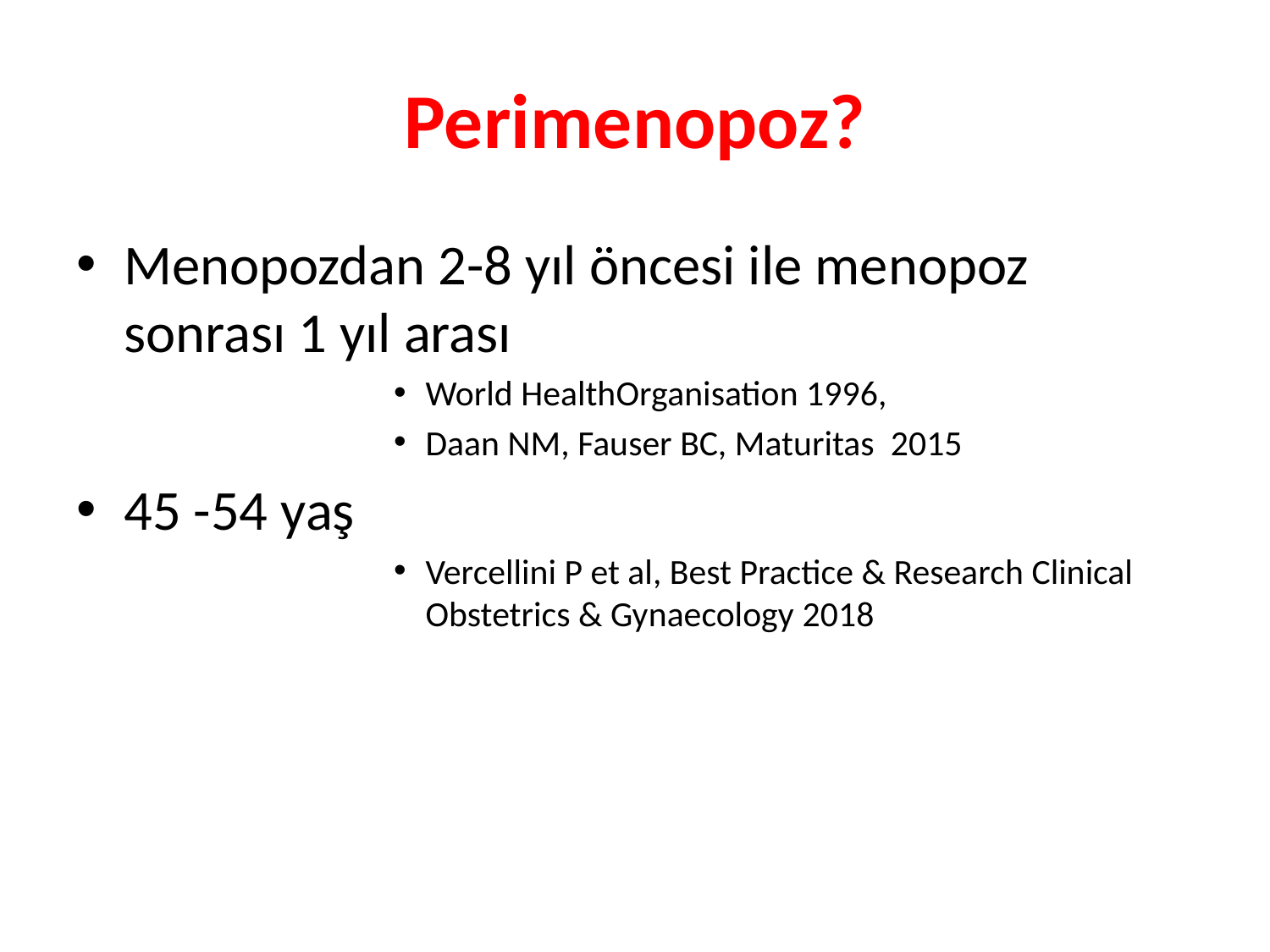

# Perimenopoz?
Menopozdan 2-8 yıl öncesi ile menopoz sonrası 1 yıl arası
World HealthOrganisation 1996,
Daan NM, Fauser BC, Maturitas  2015
45 -54 yaş
Vercellini P et al, Best Practice & Research Clinical Obstetrics & Gynaecology 2018